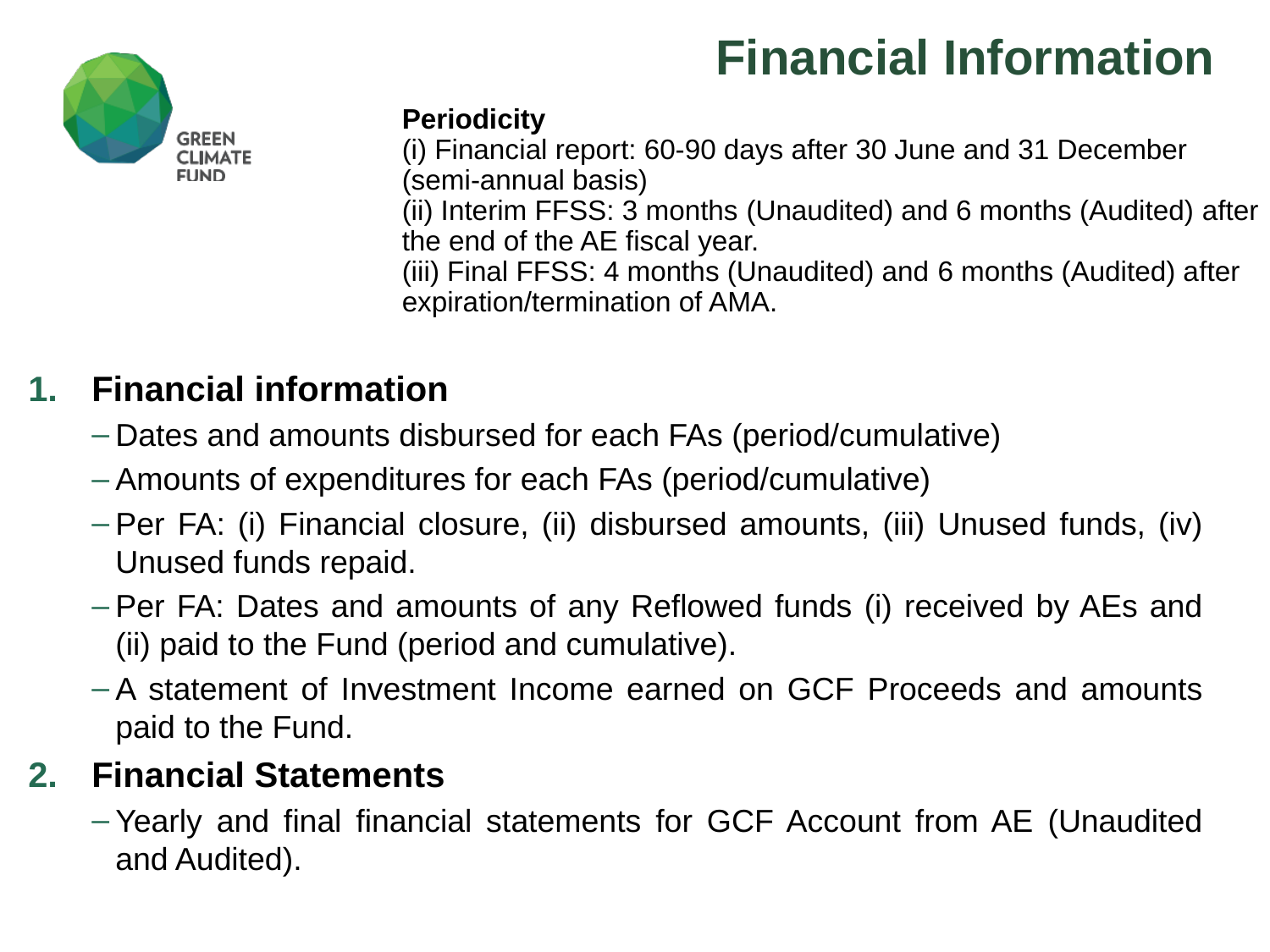

# Financial Information
Periodicity
(i) Financial report: 60-90 days after 30 June and 31 December (semi-annual basis)
(ii) Interim FFSS: 3 months (Unaudited) and 6 months (Audited) after the end of the AE fiscal year.
(iii) Final FFSS: 4 months (Unaudited) and 6 months (Audited) after expiration/termination of AMA.

Financial information
Dates and amounts disbursed for each FAs (period/cumulative)
Amounts of expenditures for each FAs (period/cumulative)
Per FA: (i) Financial closure, (ii) disbursed amounts, (iii) Unused funds, (iv) Unused funds repaid.
Per FA: Dates and amounts of any Reflowed funds (i) received by AEs and (ii) paid to the Fund (period and cumulative).
A statement of Investment Income earned on GCF Proceeds and amounts paid to the Fund.
Financial Statements
Yearly and final financial statements for GCF Account from AE (Unaudited and Audited).